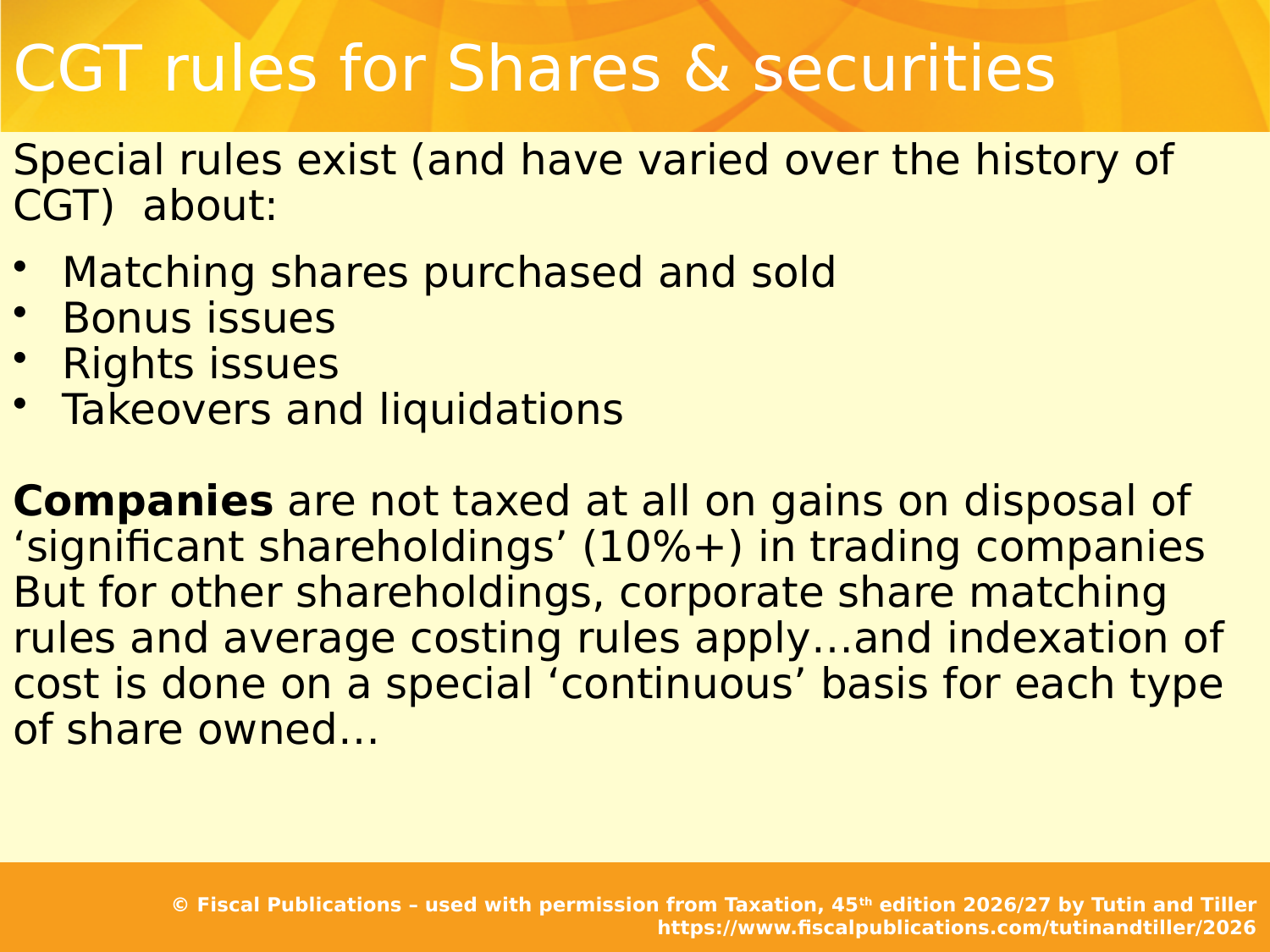

# CGT rules for Shares & securities
Special rules exist (and have varied over the history of CGT)  about:
Matching shares purchased and sold
Bonus issues
Rights issues
Takeovers and liquidations

Companies are not taxed at all on gains on disposal of ‘significant shareholdings’ (10%+) in trading companies
But for other shareholdings, corporate share matching rules and average costing rules apply…and indexation of cost is done on a special ‘continuous’ basis for each type of share owned…